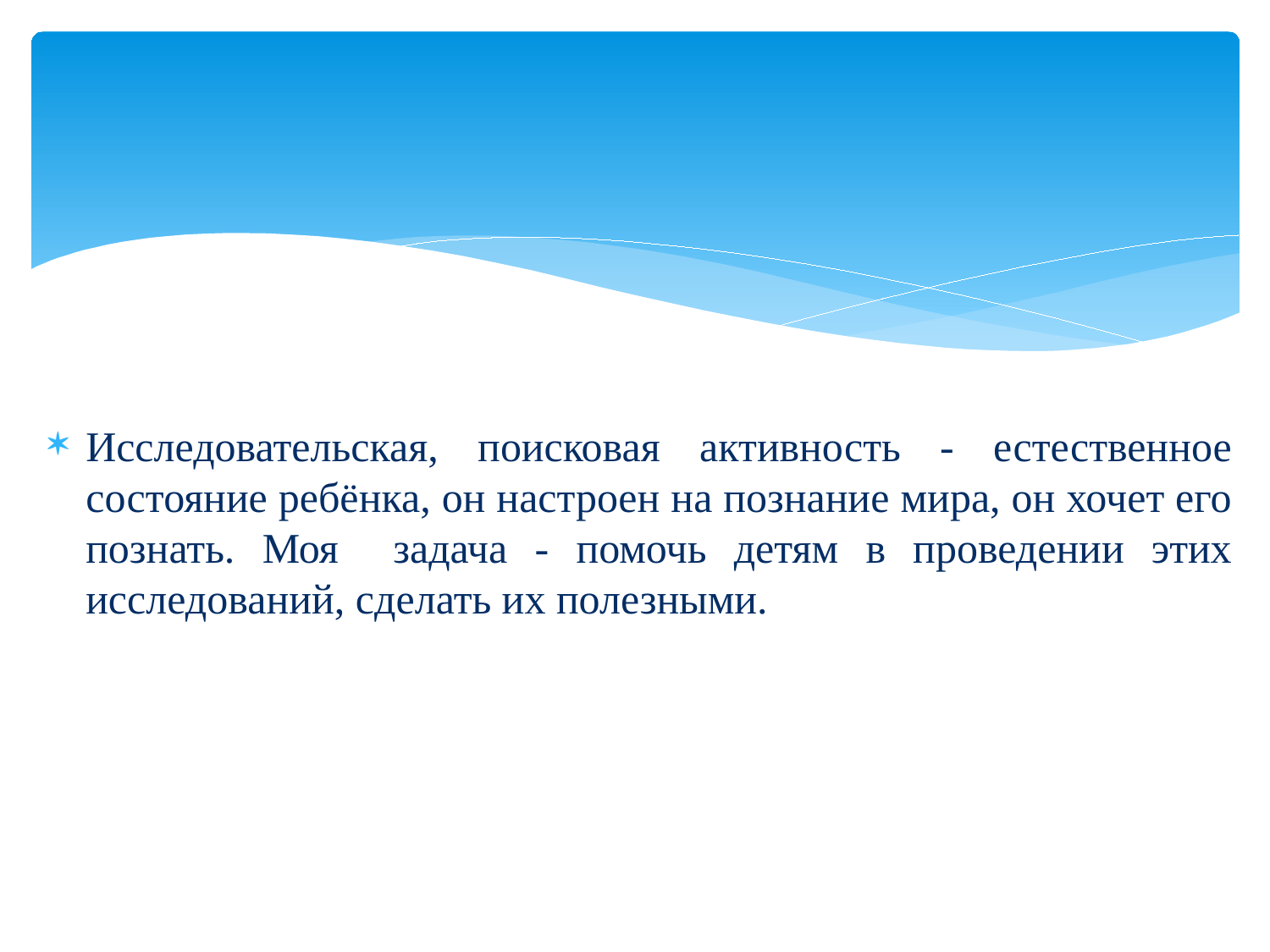

Исследовательская, поисковая активность - естественное состояние ребёнка, он настроен на познание мира, он хочет его познать. Моя  задача - помочь детям в проведении этих исследований, сделать их полезными.